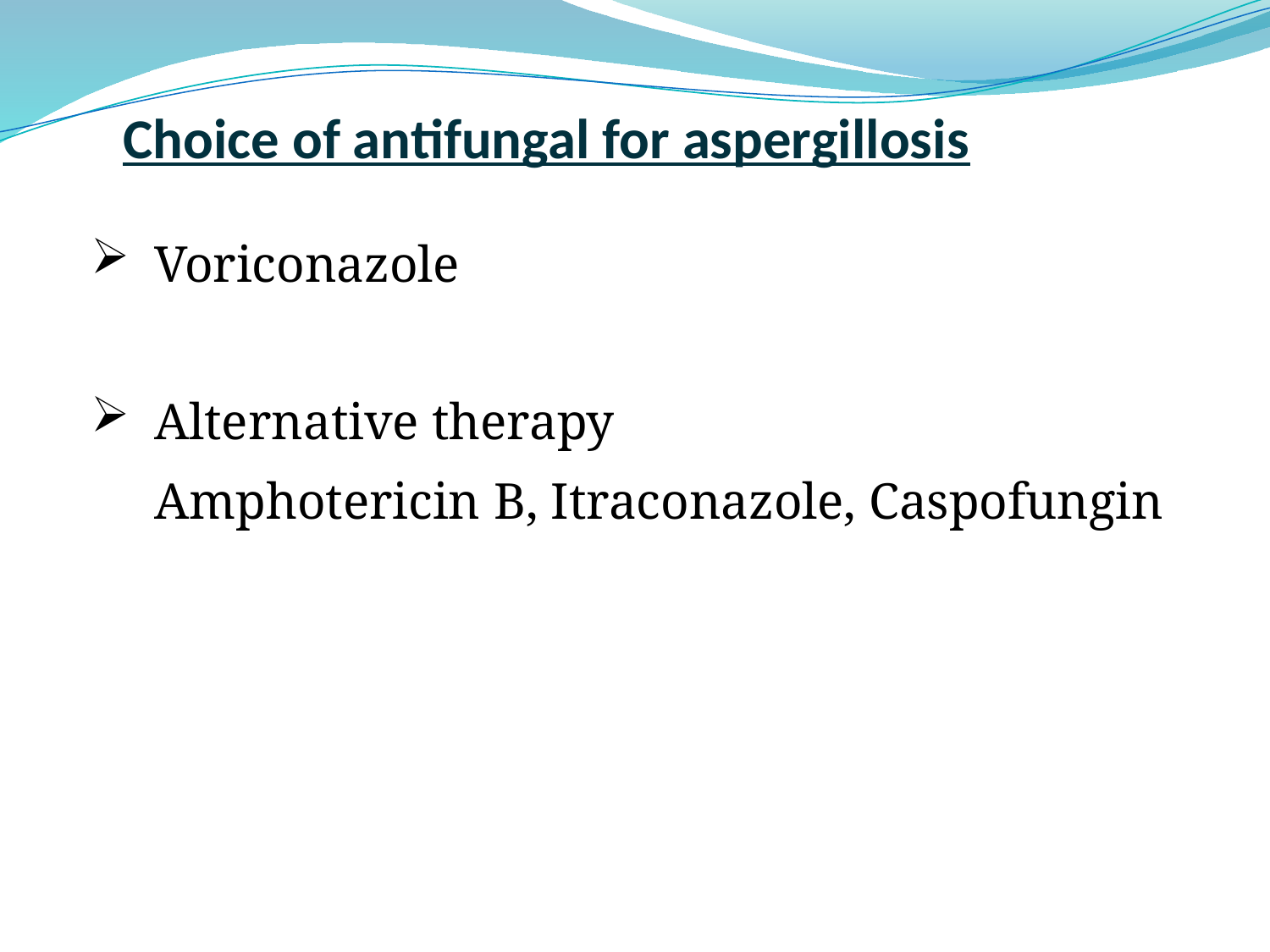

Choice of antifungal for aspergillosis
Voriconazole

Alternative therapy
Amphotericin B, Itraconazole, Caspofungin